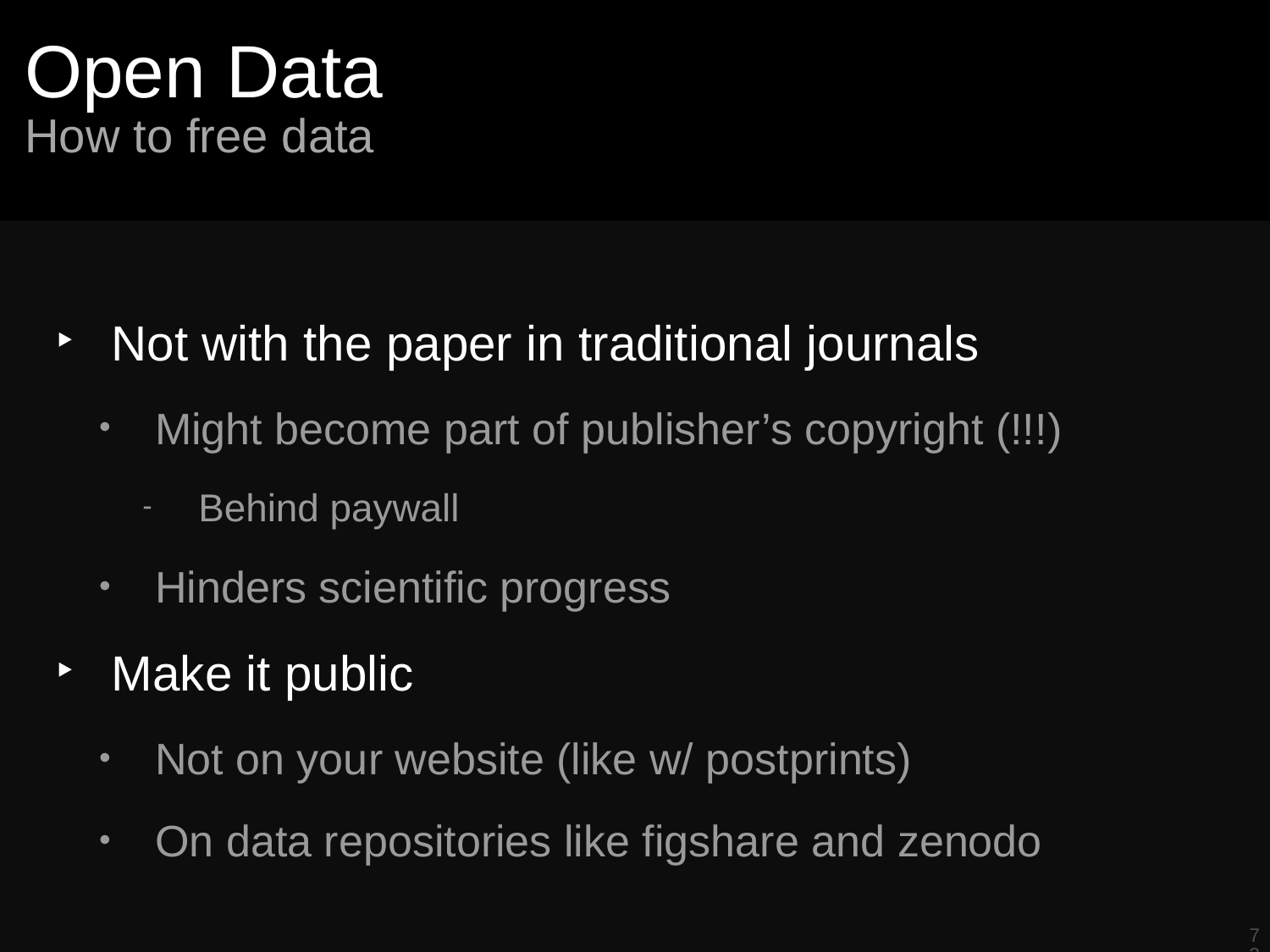

# Open Data
How to free data
Not with the paper in traditional journals
Might become part of publisher’s copyright (!!!)
Behind paywall
Hinders scientific progress
Make it public
Not on your website (like w/ postprints)
On data repositories like figshare and zenodo
73